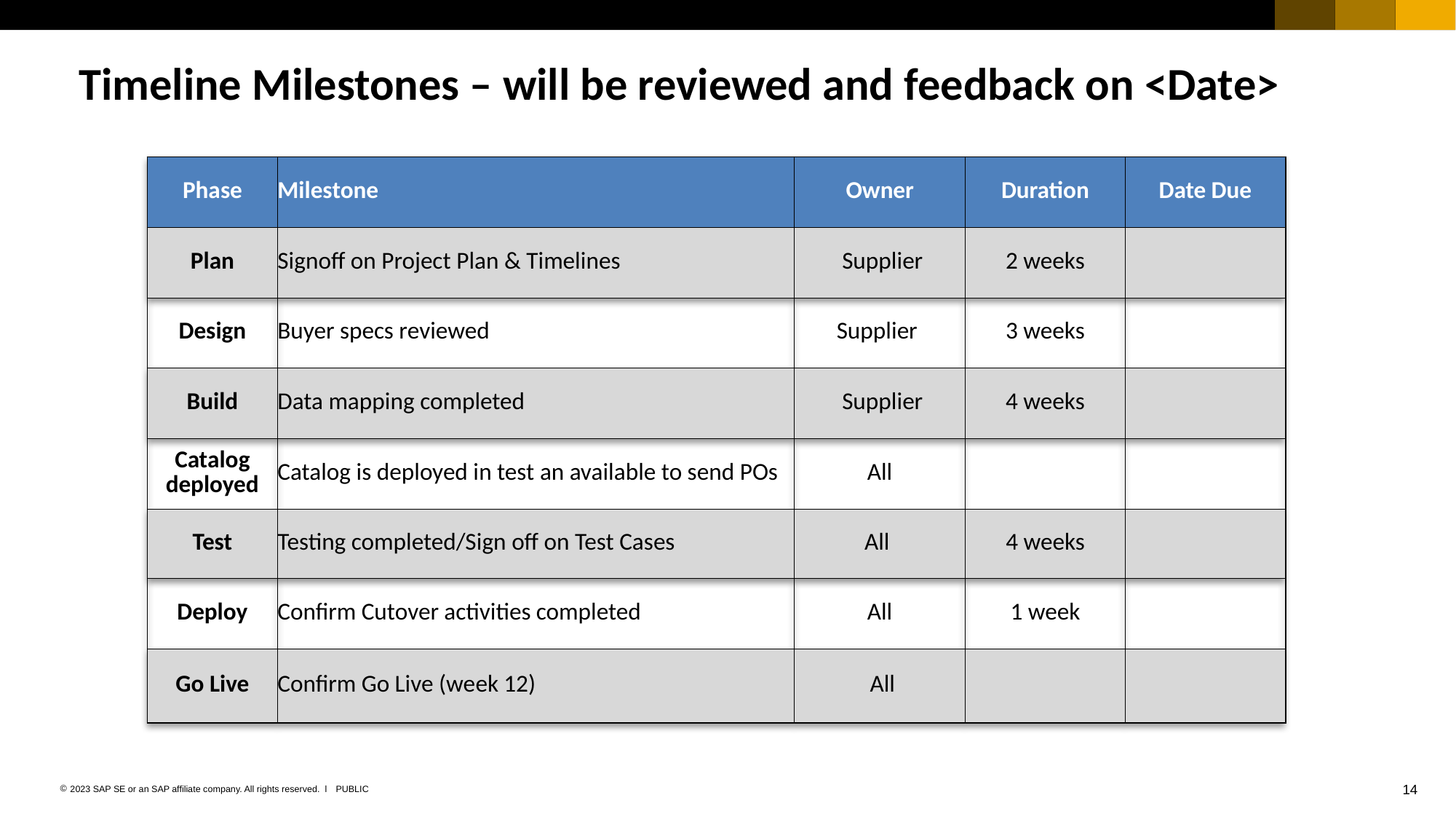

# Timeline Milestones – will be reviewed and feedback on <Date>
| Phase | Milestone | Owner | Duration | Date Due |
| --- | --- | --- | --- | --- |
| Plan | Signoff on Project Plan & Timelines | Supplier | 2 weeks |  |
| Design | Buyer specs reviewed | Supplier | 3 weeks |  |
| Build | Data mapping completed | Supplier | 4 weeks |  |
| Catalog deployed | Catalog is deployed in test an available to send POs | All |  |  |
| Test | Testing completed/Sign off on Test Cases | All | 4 weeks |  |
| Deploy | Confirm Cutover activities completed | All | 1 week |  |
| Go Live | Confirm Go Live (week 12) | All |  |  |